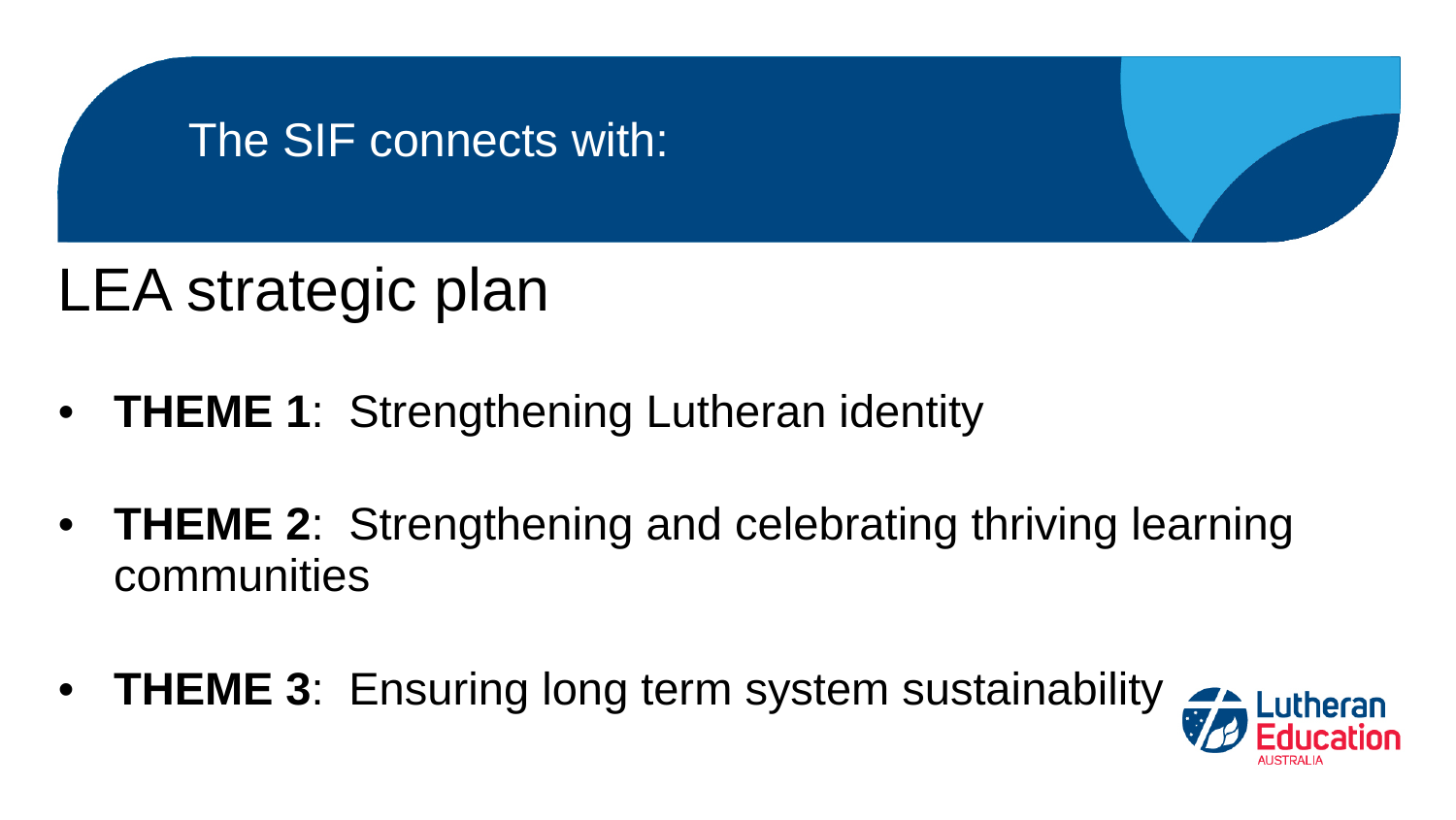

# The SIF connects with:
LEA strategic plan

THEME 1:  Strengthening Lutheran identity

THEME 2:  Strengthening and celebrating thriving learning communities

THEME 3:  Ensuring long term system sustainability